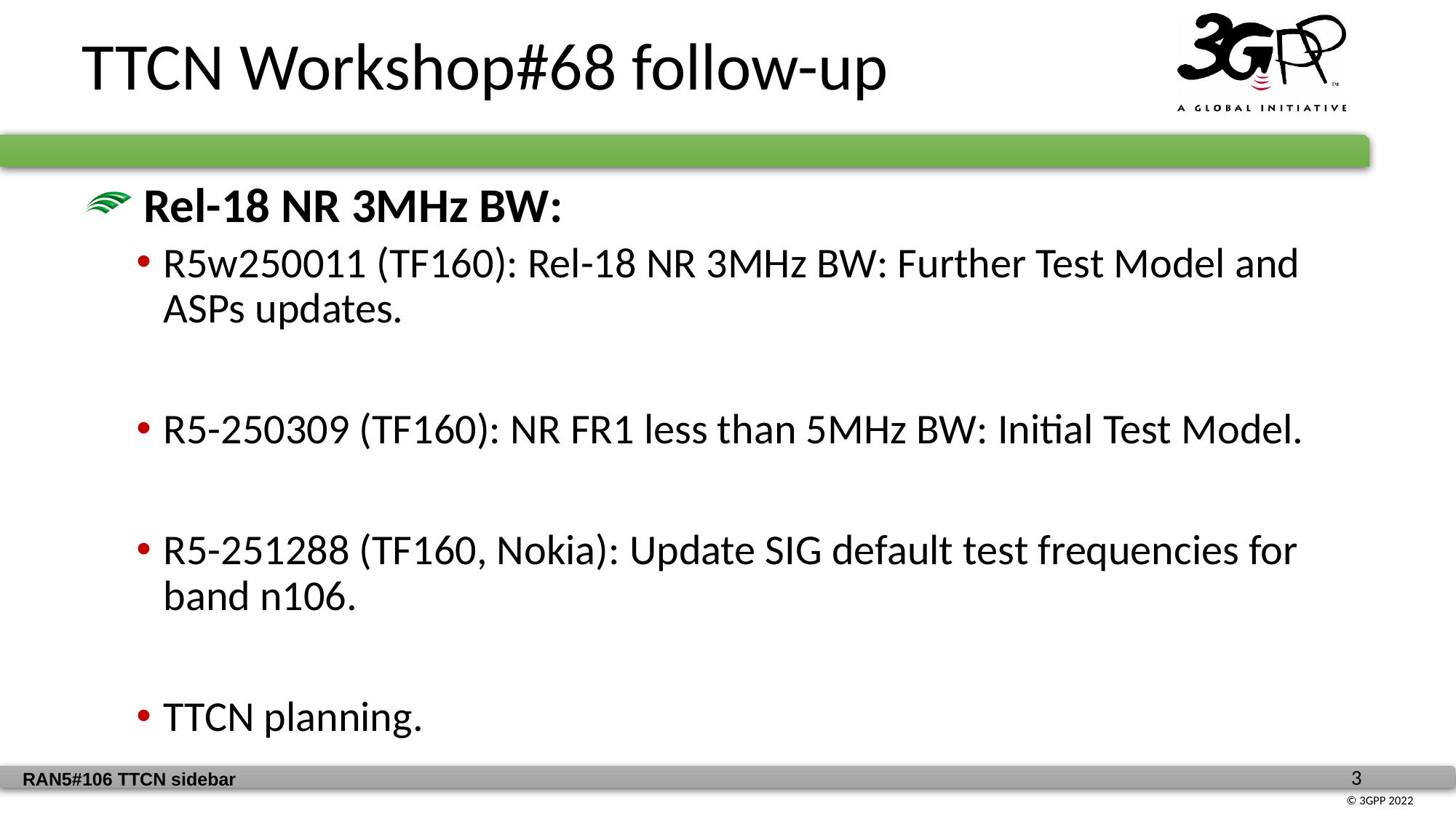

TTCN Workshop#68 follow-up
 Rel-18 NR 3MHz BW:
R5w250011 (TF160): Rel-18 NR 3MHz BW: Further Test Model and ASPs updates.

R5-250309 (TF160): NR FR1 less than 5MHz BW: Initial Test Model.

R5-251288 (TF160, Nokia): Update SIG default test frequencies for band n106.

TTCN planning.